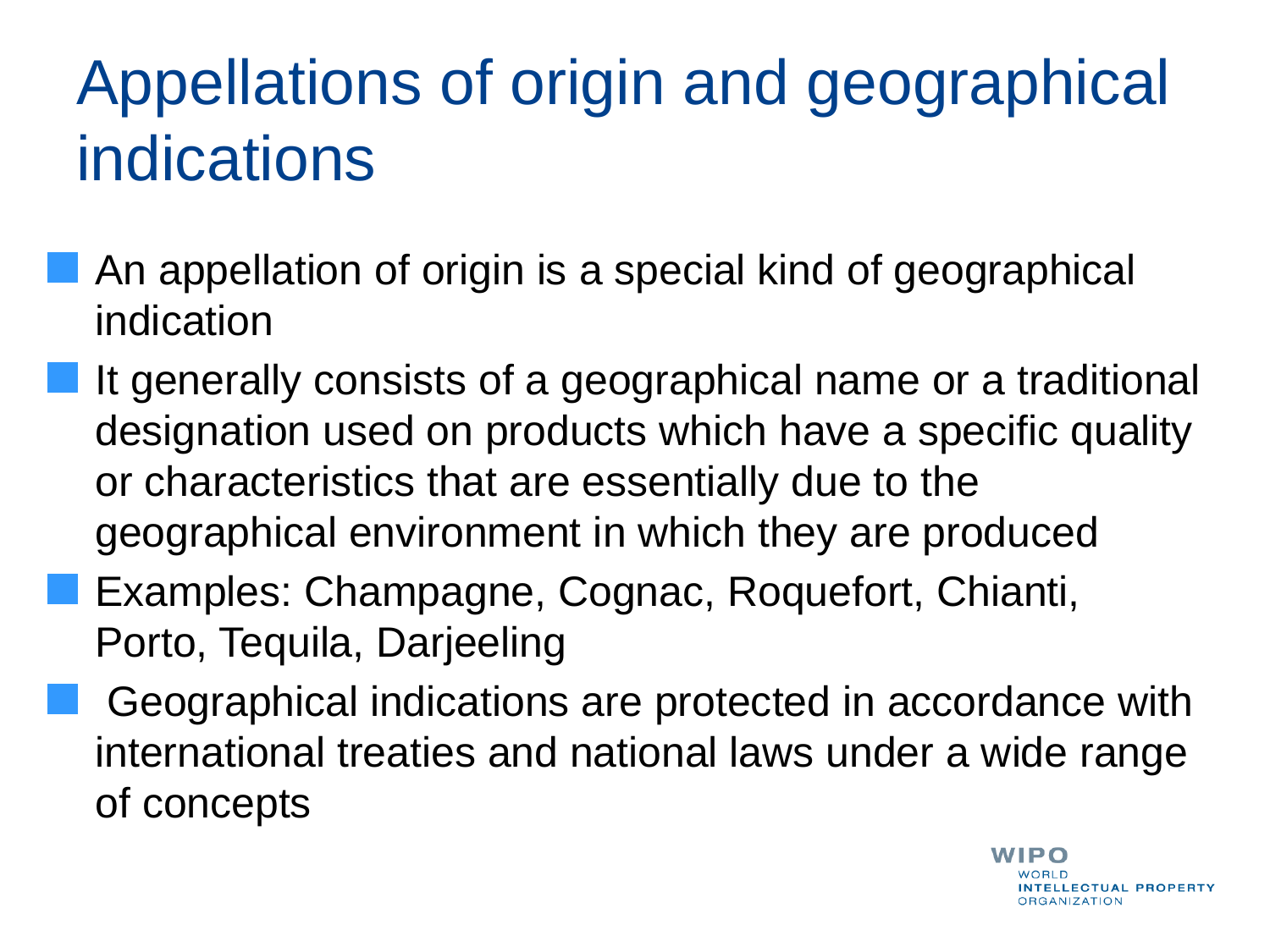

# Appellations of origin and geographical indications
An appellation of origin is a special kind of geographical indication
It generally consists of a geographical name or a traditional designation used on products which have a specific quality or characteristics that are essentially due to the geographical environment in which they are produced
Examples: Champagne, Cognac, Roquefort, Chianti, Porto, Tequila, Darjeeling
 Geographical indications are protected in accordance with international treaties and national laws under a wide range of concepts